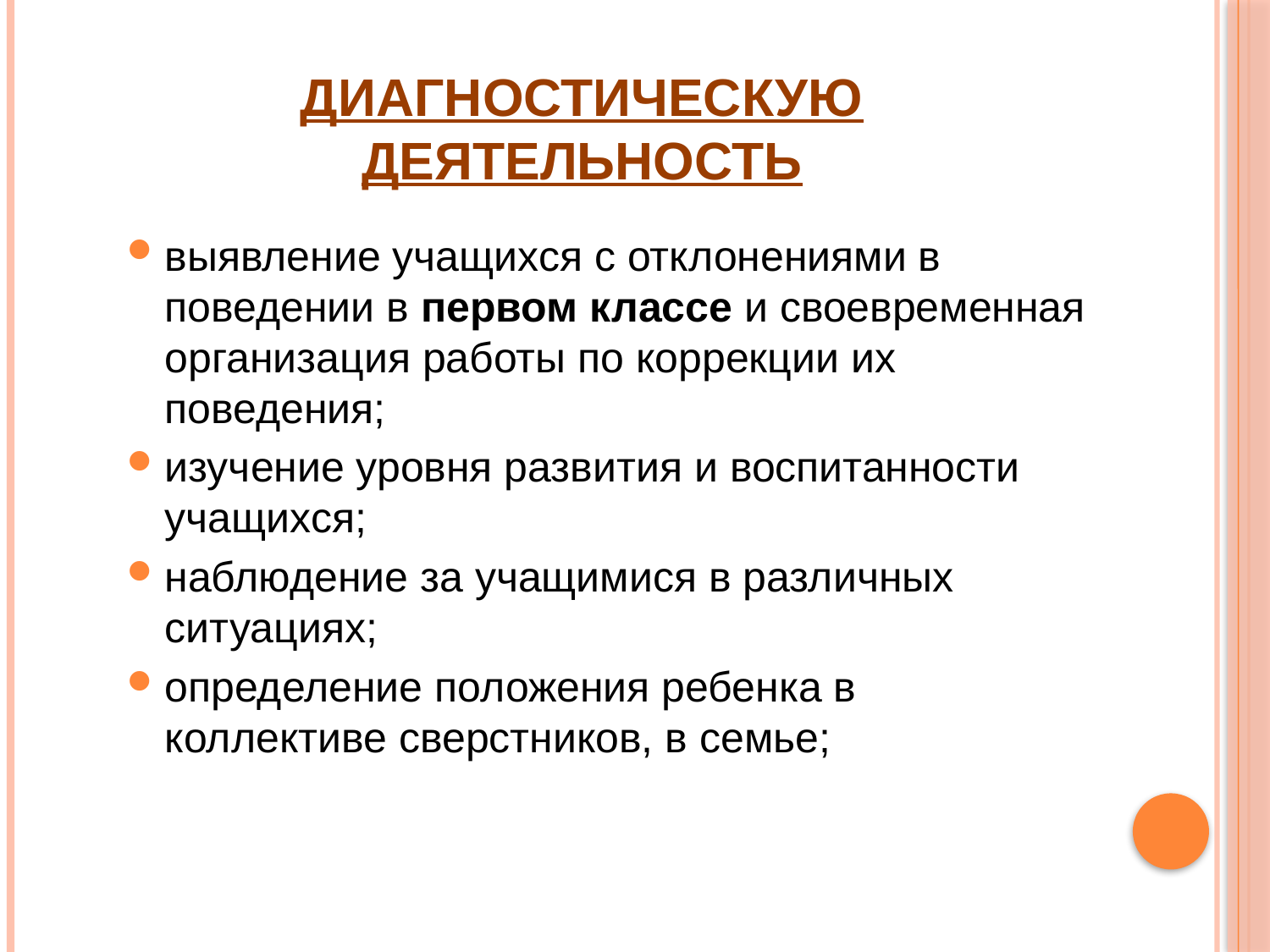

# Диагностическую деятельность
выявление учащихся с отклонениями в поведении в первом классе и своевременная организация работы по коррекции их поведения;
изучение уровня развития и воспитанности учащихся;
наблюдение за учащимися в различных ситуациях;
определение положения ребенка в коллективе сверстников, в семье;